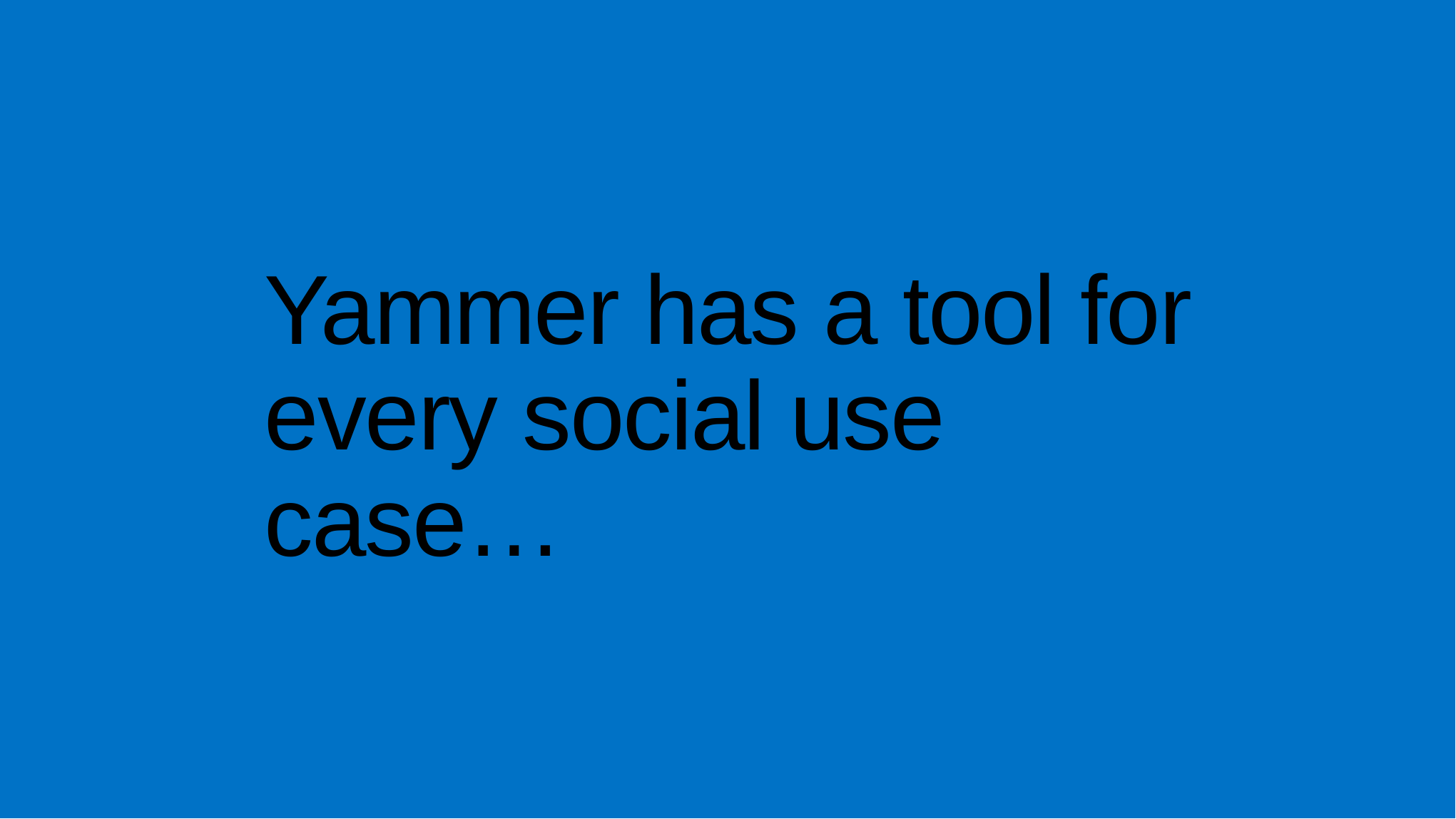

# Yammer has a tool for every social use case…